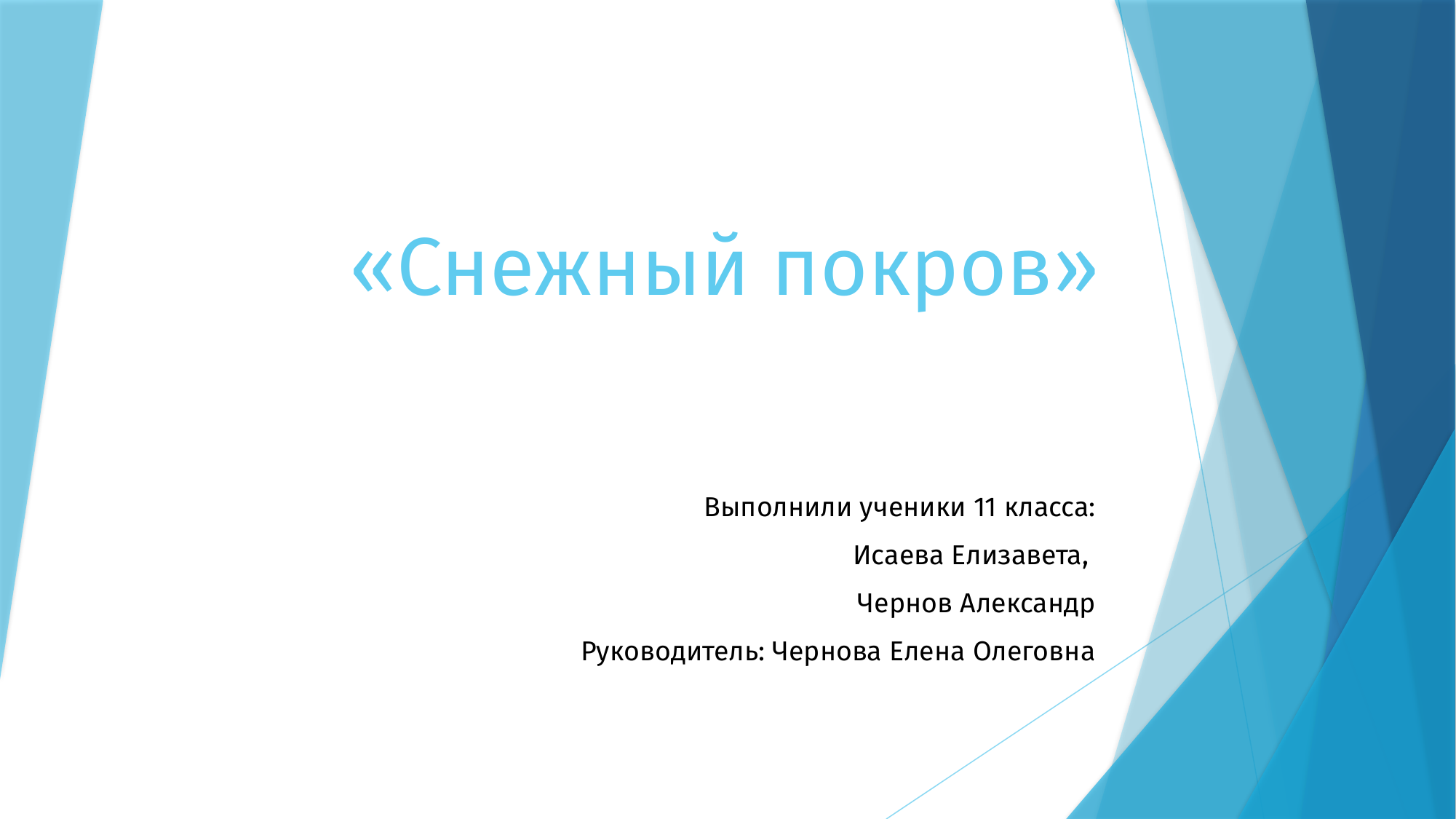

# «Снежный покров»
Выполнили ученики 11 класса:
Исаева Елизавета,
Чернов Александр
Руководитель: Чернова Елена Олеговна